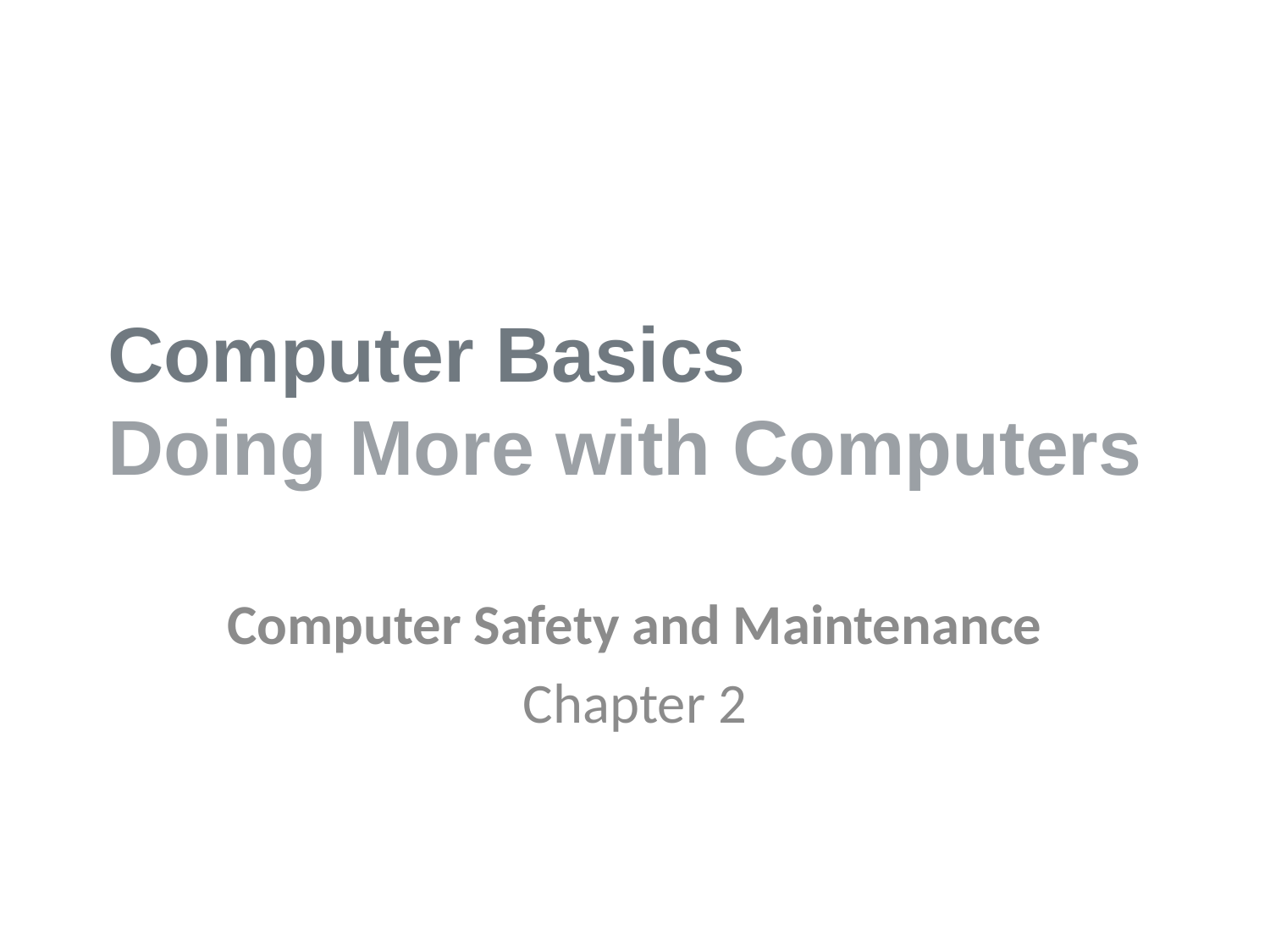

# Computer Basics Doing More with Computers
Computer Safety and Maintenance
Chapter 2